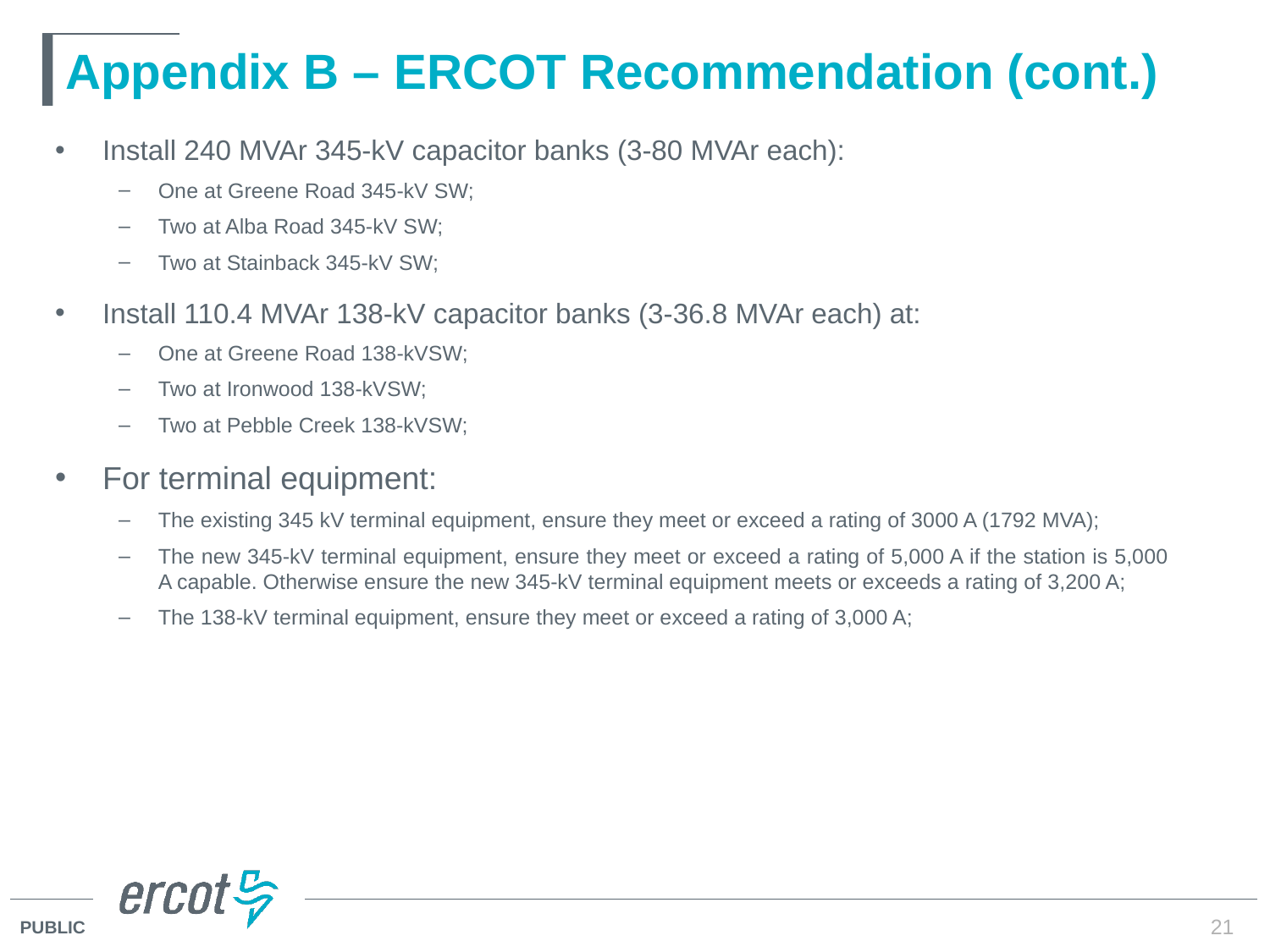

# Appendix B – ERCOT Recommendation (cont.)
Install 240 MVAr 345-kV capacitor banks (3-80 MVAr each):
One at Greene Road 345-kV SW;
Two at Alba Road 345-kV SW;
Two at Stainback 345-kV SW;
Install 110.4 MVAr 138-kV capacitor banks (3-36.8 MVAr each) at:
One at Greene Road 138-kVSW;
Two at Ironwood 138-kVSW;
Two at Pebble Creek 138-kVSW;
For terminal equipment:
The existing 345 kV terminal equipment, ensure they meet or exceed a rating of 3000 A (1792 MVA);
The new 345-kV terminal equipment, ensure they meet or exceed a rating of 5,000 A if the station is 5,000 A capable. Otherwise ensure the new 345-kV terminal equipment meets or exceeds a rating of 3,200 A;
The 138-kV terminal equipment, ensure they meet or exceed a rating of 3,000 A;

21